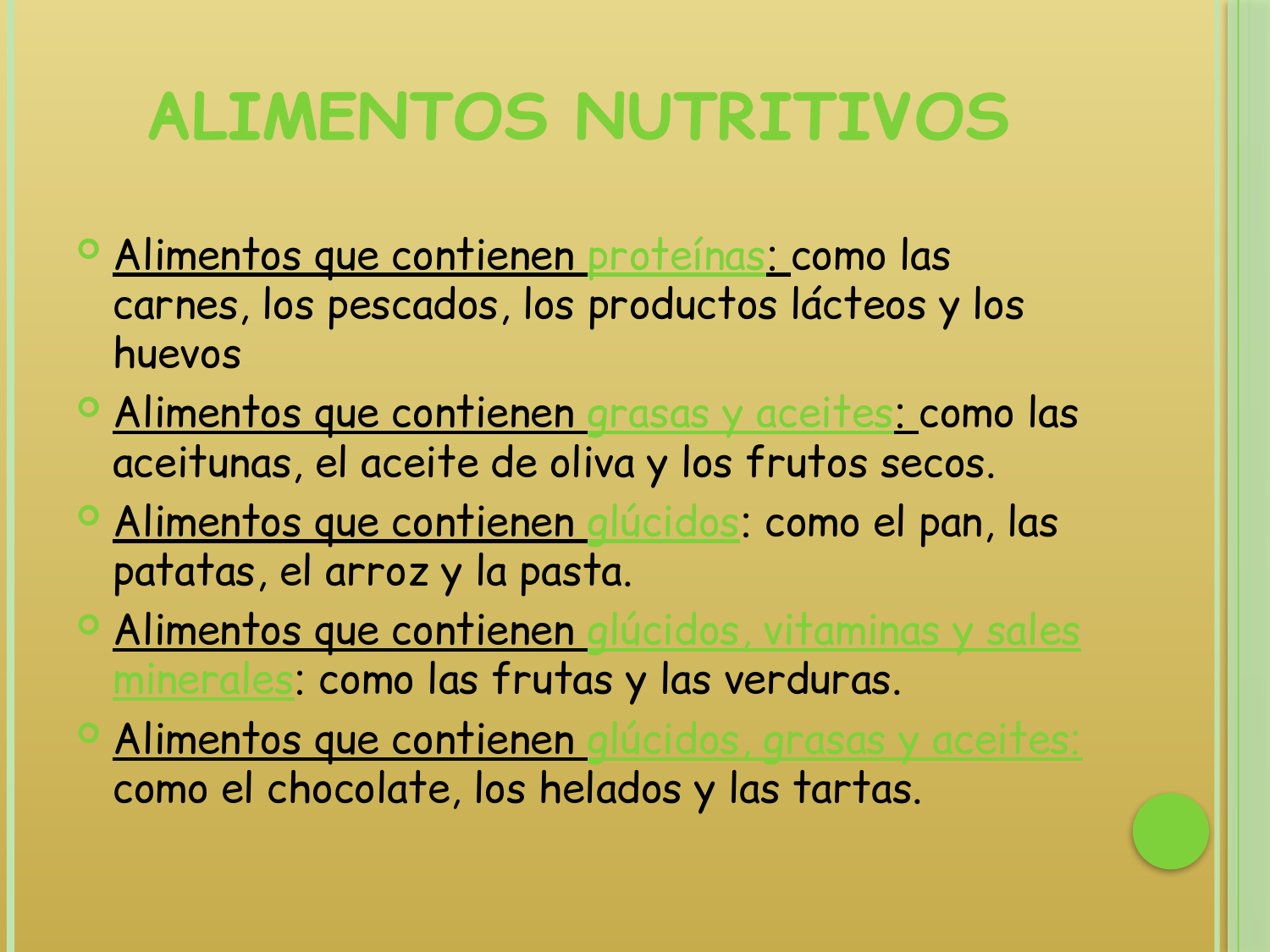

# ALIMENTOS NUTRITIVOS
Alimentos que contienen proteínas: como las carnes, los pescados, los productos lácteos y los huevos
Alimentos que contienen grasas y aceites: como las aceitunas, el aceite de oliva y los frutos secos.
Alimentos que contienen glúcidos: como el pan, las patatas, el arroz y la pasta.
Alimentos que contienen glúcidos, vitaminas y sales minerales: como las frutas y las verduras.
Alimentos que contienen glúcidos, grasas y aceites: como el chocolate, los helados y las tartas.